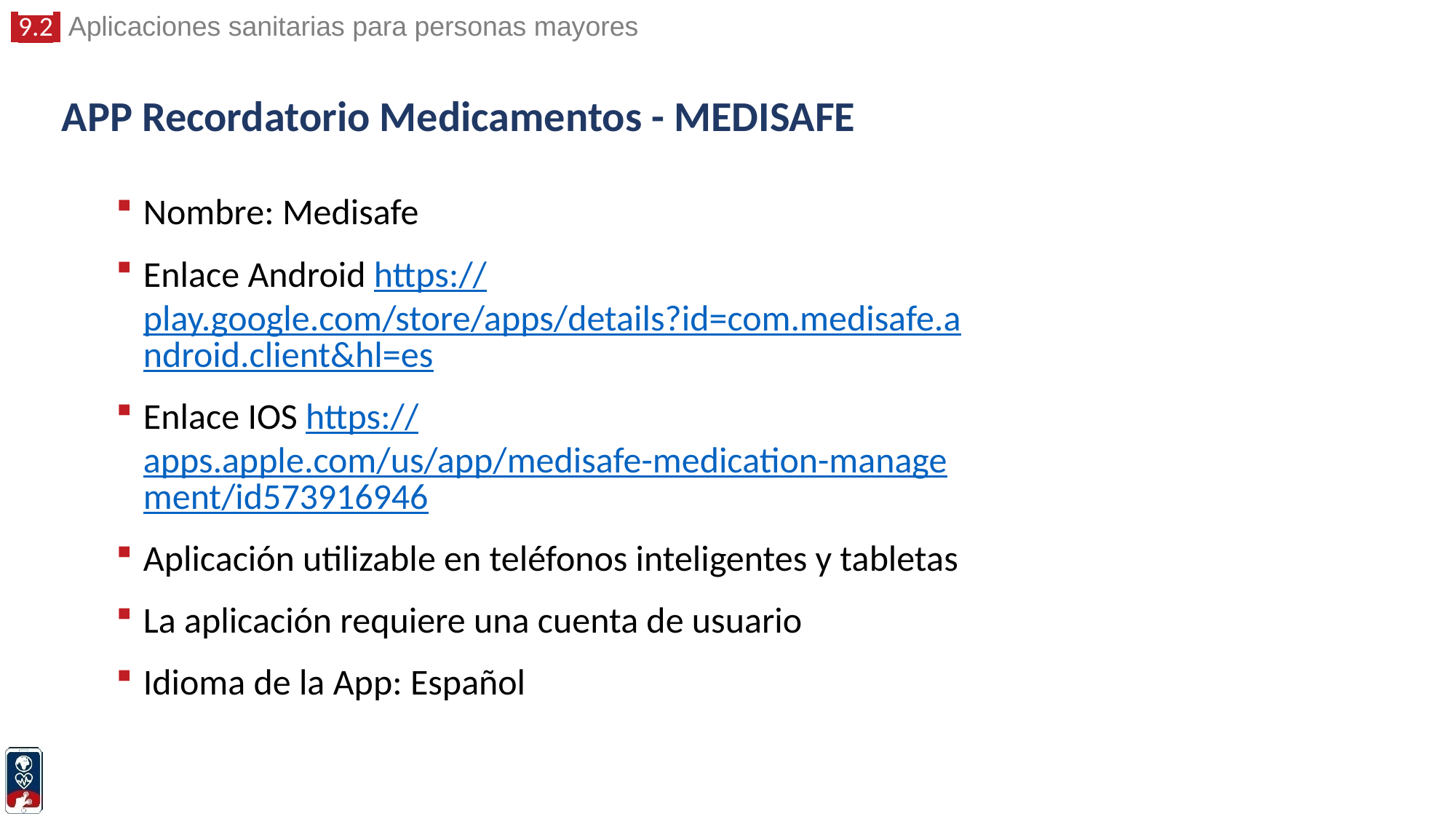

# APP Recordatorio Medicamentos - MEDISAFE
Nombre: Medisafe
Enlace Android https://play.google.com/store/apps/details?id=com.medisafe.android.client&hl=es
Enlace IOS https://apps.apple.com/us/app/medisafe-medication-management/id573916946
Aplicación utilizable en teléfonos inteligentes y tabletas
La aplicación requiere una cuenta de usuario
Idioma de la App: Español